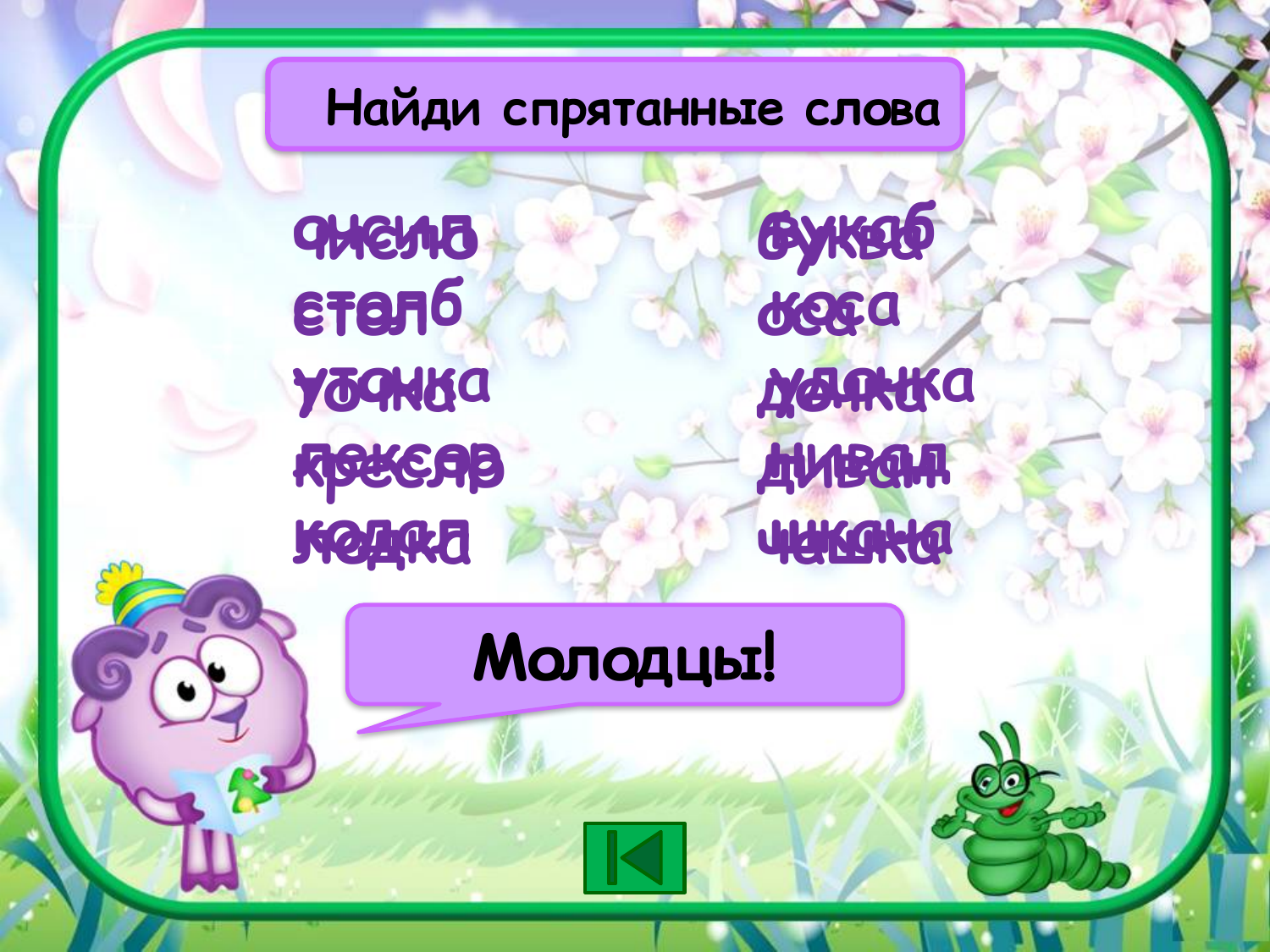

Найди спрятанные слова

очсил
столб
уточка
лексор
кодал
вукаб
коса
удочка
нивад
шкача
число
стол
точка
кресло
лодка
буква
оса
дочка
диван
чашка
Молодцы!